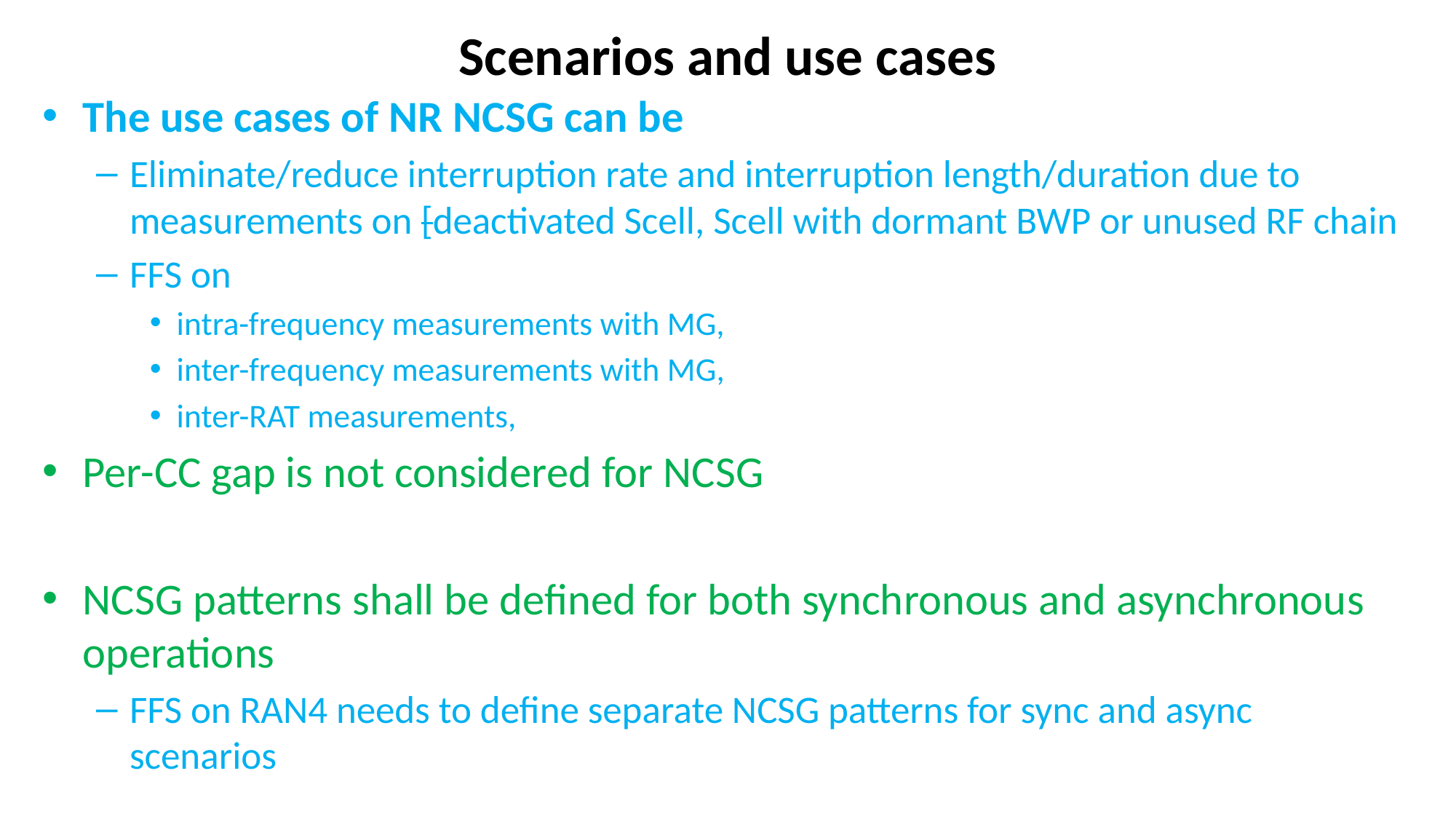

# Scenarios and use cases
The use cases of NR NCSG can be
Eliminate/reduce interruption rate and interruption length/duration due to measurements on [deactivated Scell, Scell with dormant BWP or unused RF chain
FFS on
intra-frequency measurements with MG,
inter-frequency measurements with MG,
inter-RAT measurements,
Per-CC gap is not considered for NCSG

NCSG patterns shall be defined for both synchronous and asynchronous operations
FFS on RAN4 needs to define separate NCSG patterns for sync and async scenarios